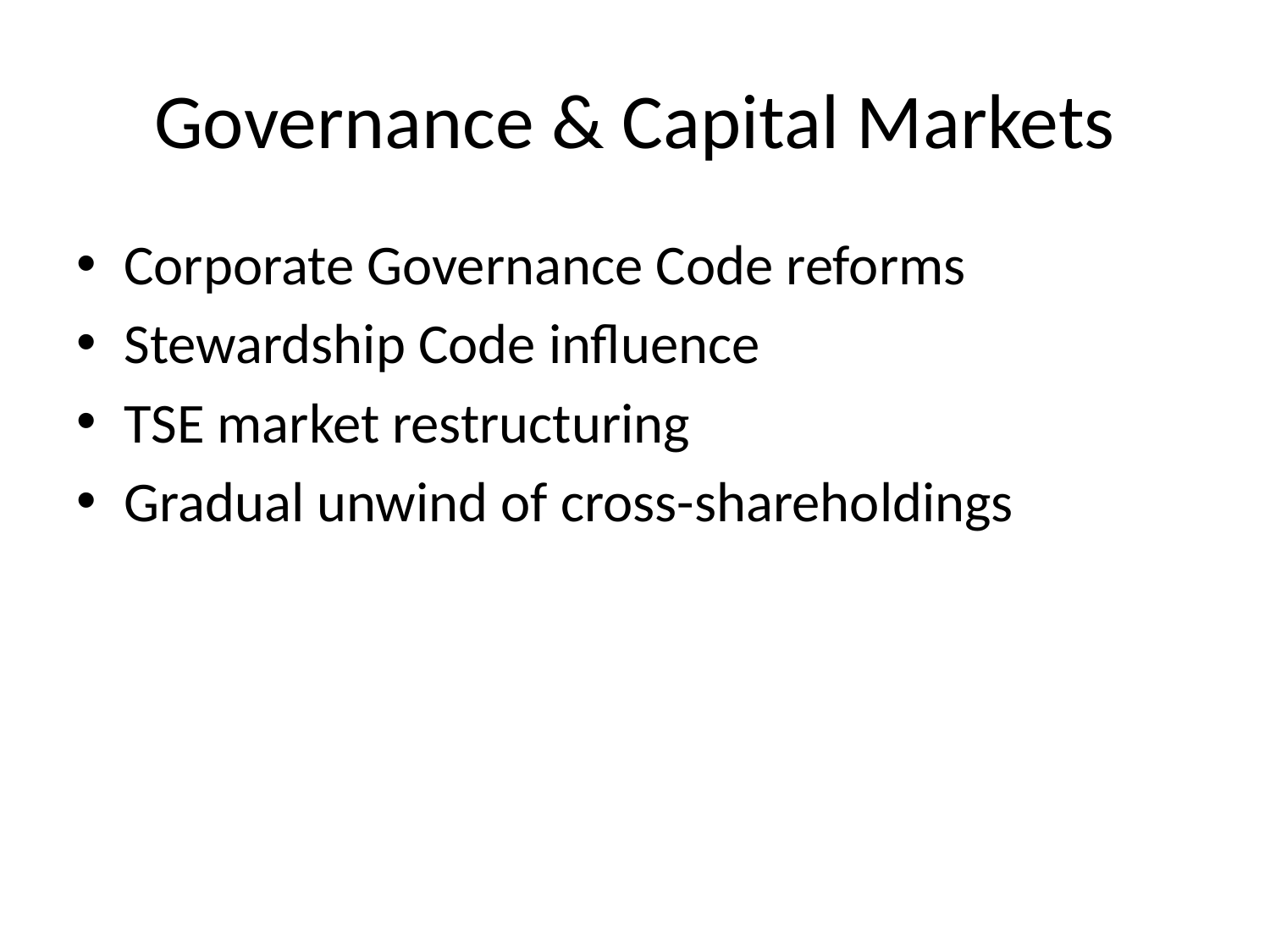

# Governance & Capital Markets
Corporate Governance Code reforms
Stewardship Code influence
TSE market restructuring
Gradual unwind of cross-shareholdings